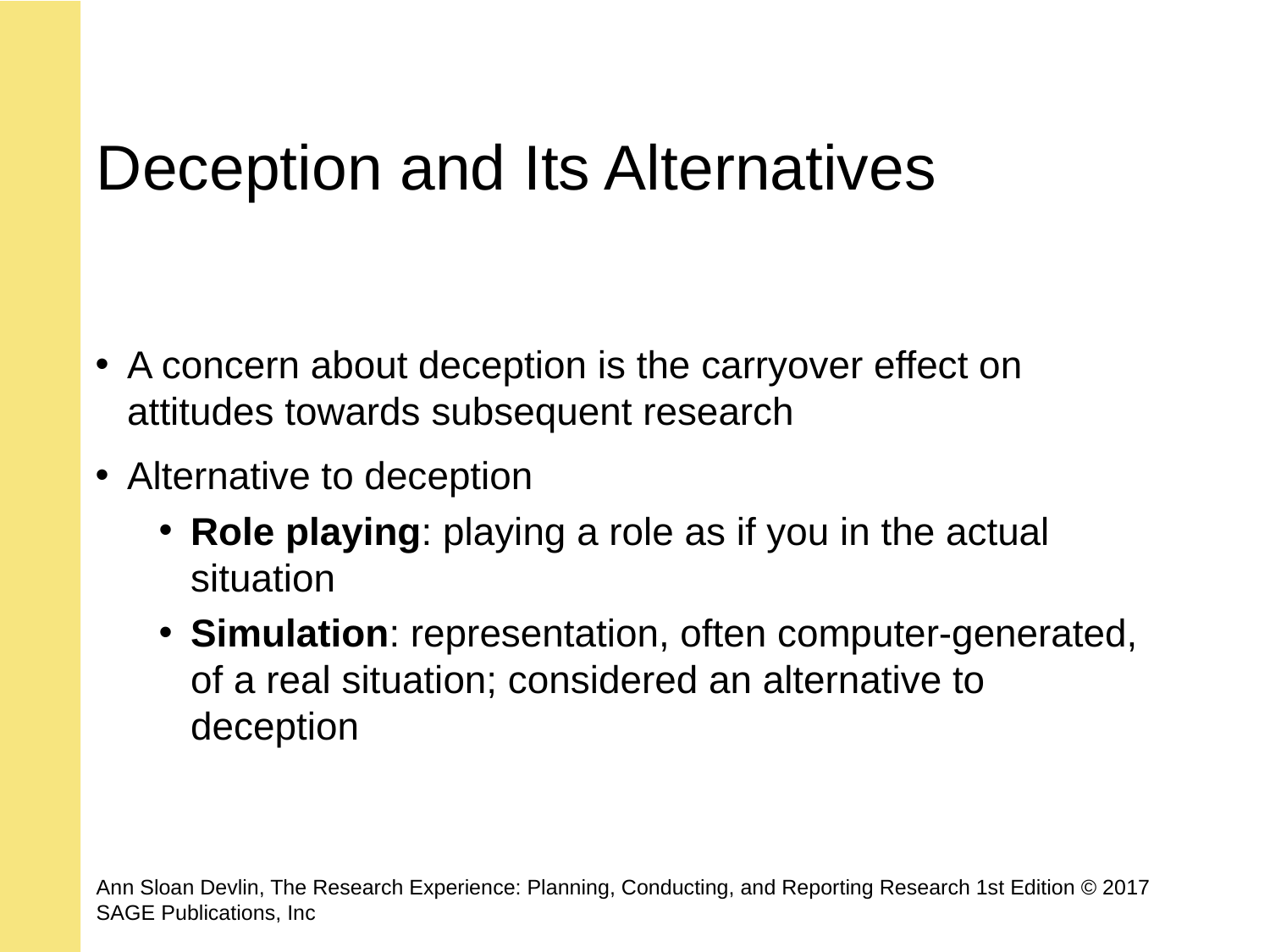

# Deception and Its Alternatives
A concern about deception is the carryover effect on attitudes towards subsequent research
Alternative to deception
Role playing: playing a role as if you in the actual situation
Simulation: representation, often computer-generated, of a real situation; considered an alternative to deception